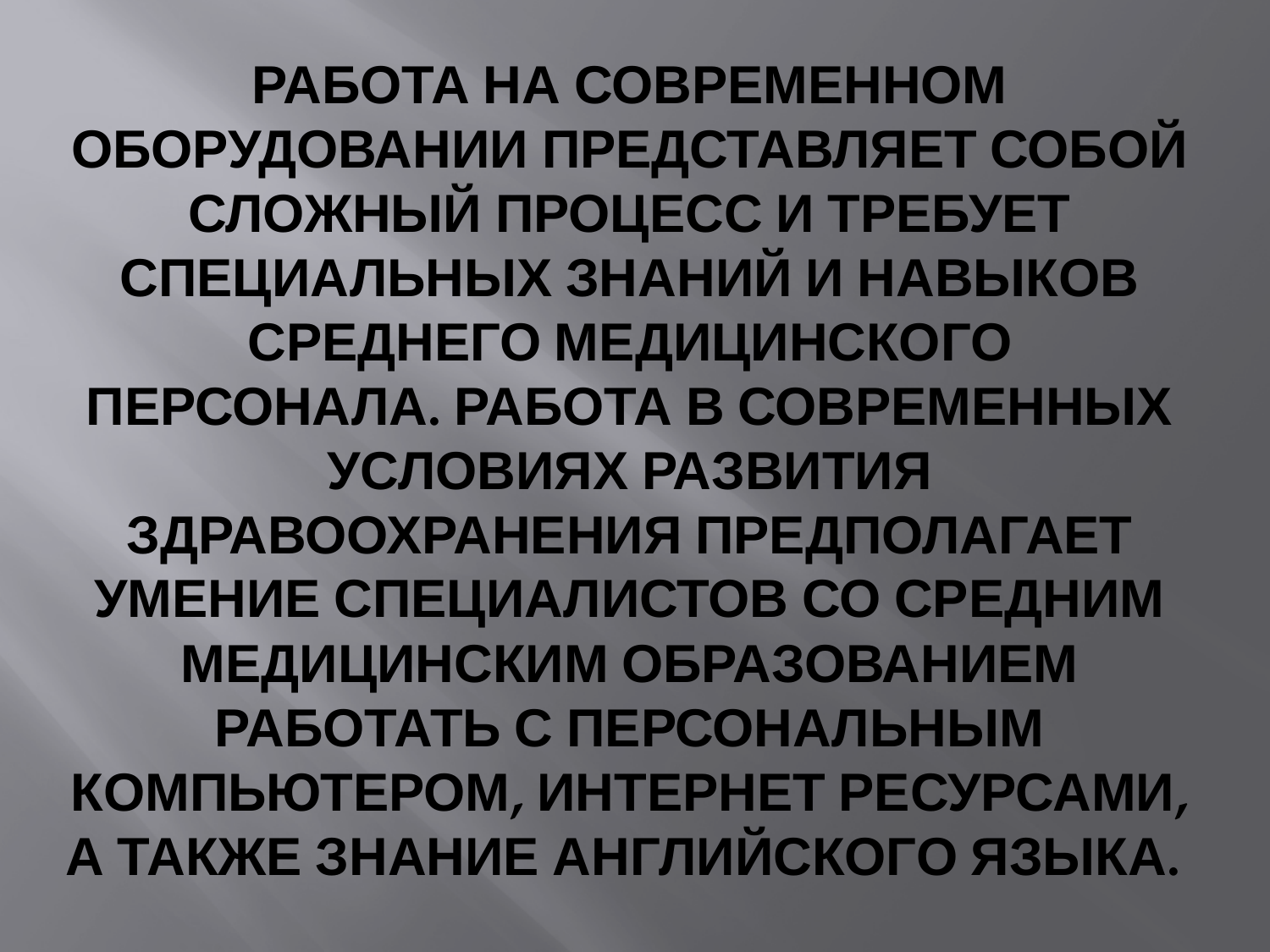

# Работа на современном оборудовании представляет собой сложный процесс и требует специальных знаний и навыков среднего медицинского персонала. Работа в современных условиях развития здравоохранения предполагает умение специалистов со средним медицинским образованием работать с персональным компьютером, интернет ресурсами, а также знание английского языка.